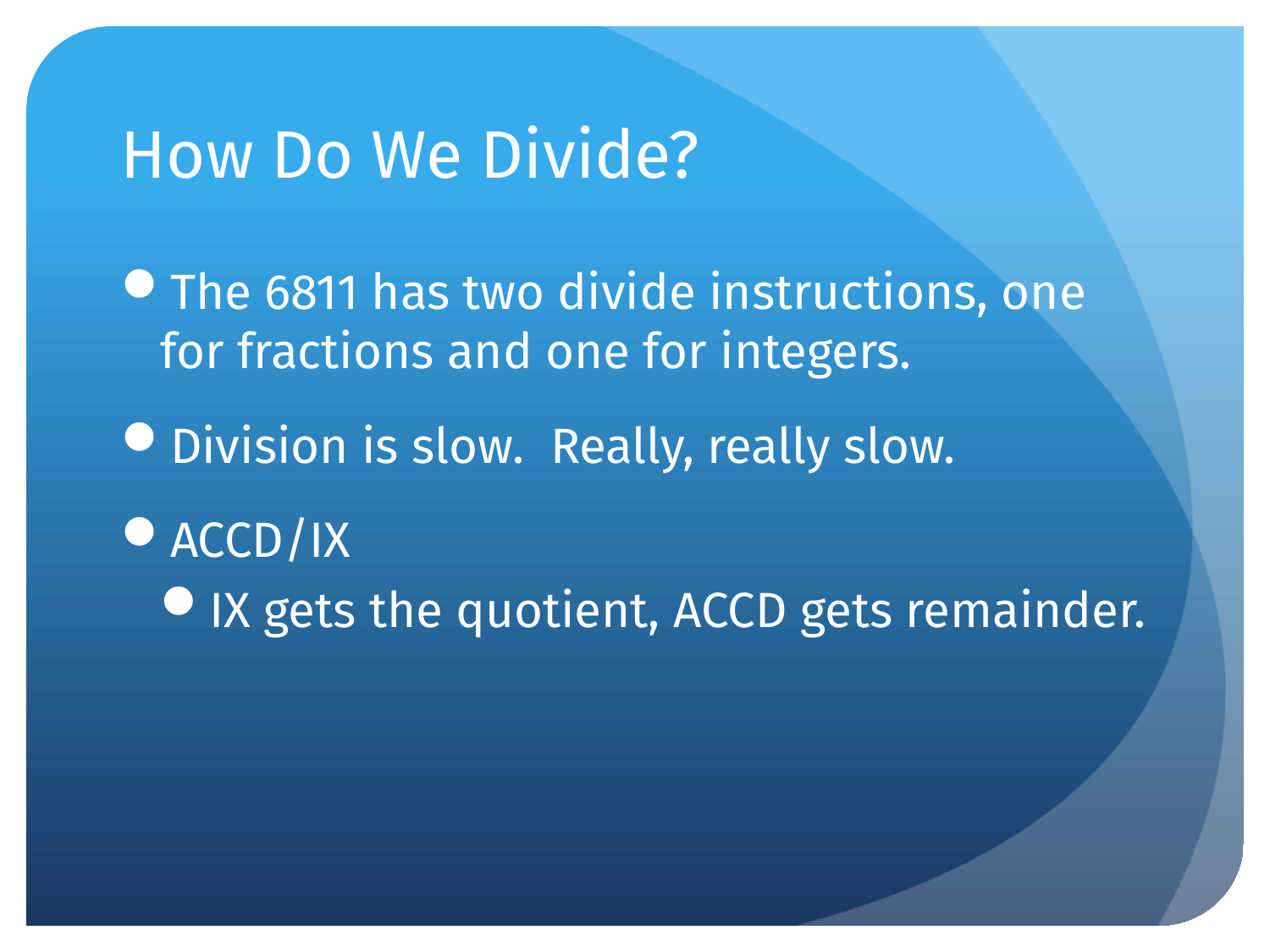

# How Do We Divide?
The 6811 has two divide instructions, one for fractions and one for integers.
Division is slow.  Really, really slow.
ACCD/IX
IX gets the quotient, ACCD gets remainder.